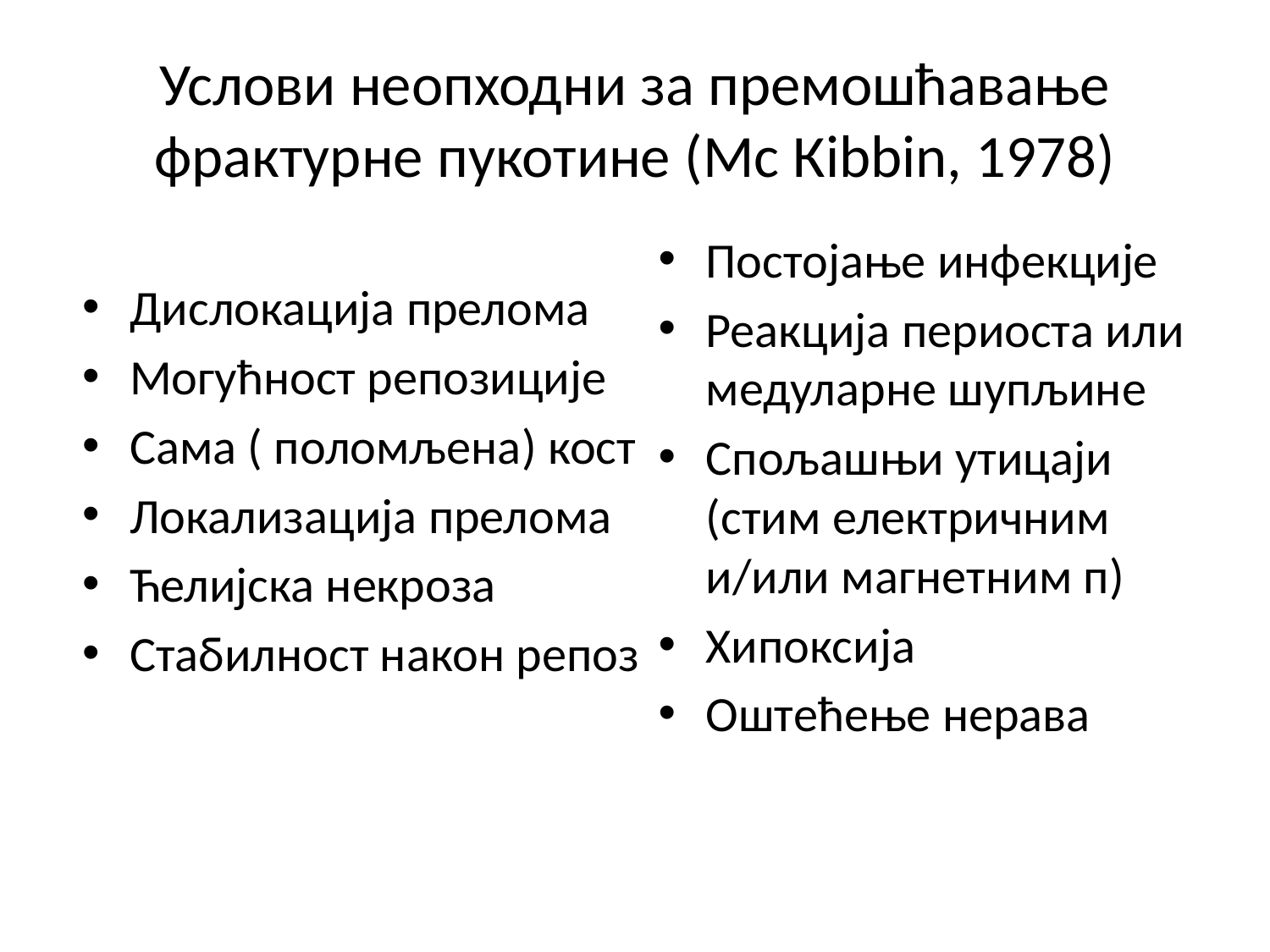

# Услови неопходни за премошћавање фрактурне пукотине (Мc Кibbin, 1978)
Постојање инфекције
Реакција периоста или медуларне шупљине
Спољашњи утицаји (стим електричним и/или магнeтним п)
Хипоксија
Оштeћење нерава
Дислокација прелома
Могућност репозиције
Сама ( поломљена) кост
Локализација прелома
Ћелијска некроза
Стабилност након репоз